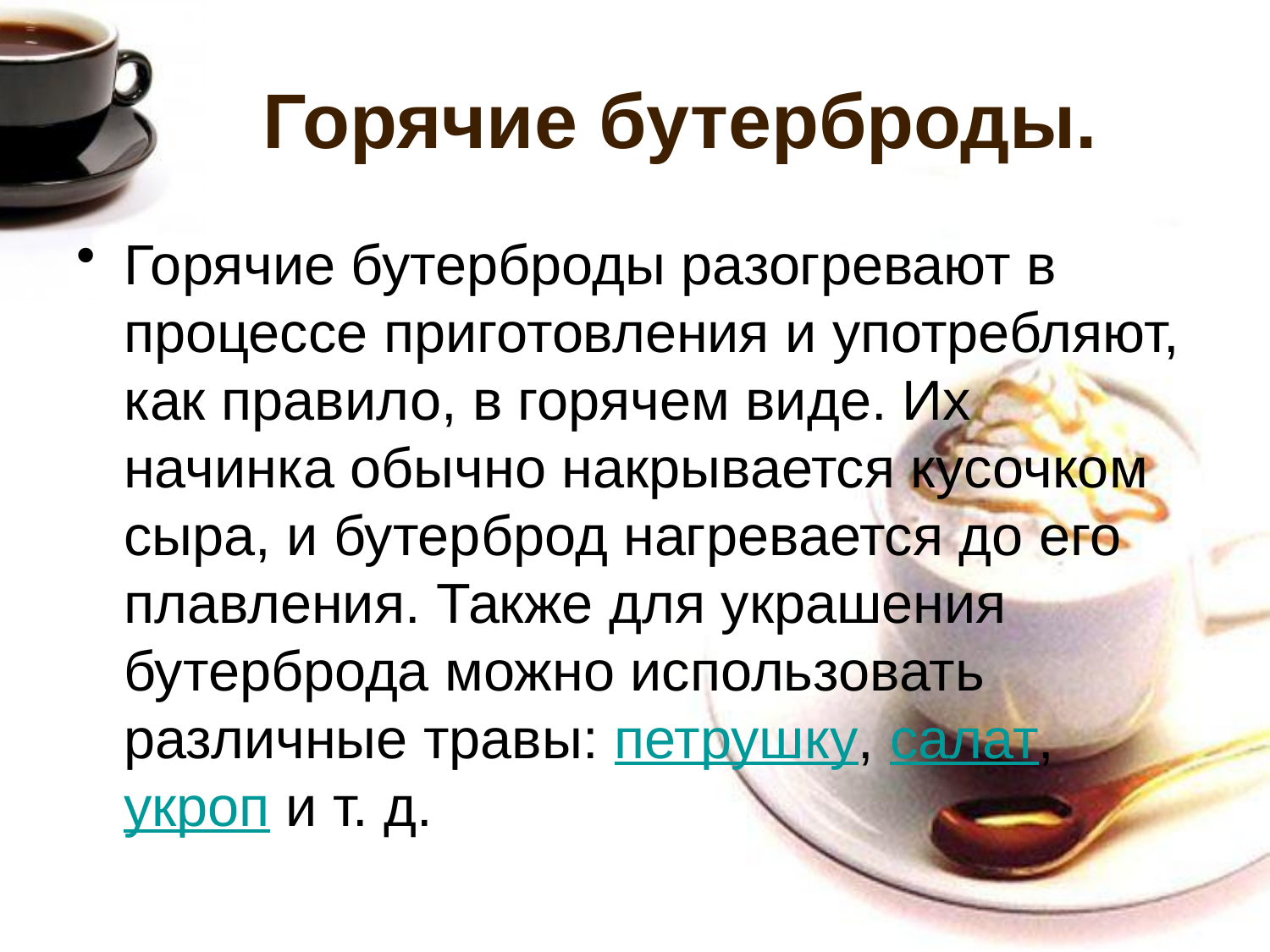

# Горячие бутерброды.
Горячие бутерброды разогревают в процессе приготовления и употребляют, как правило, в горячем виде. Их начинка обычно накрывается кусочком сыра, и бутерброд нагревается до его плавления. Также для украшения бутерброда можно использовать различные травы: петрушку, салат, укроп и т. д.